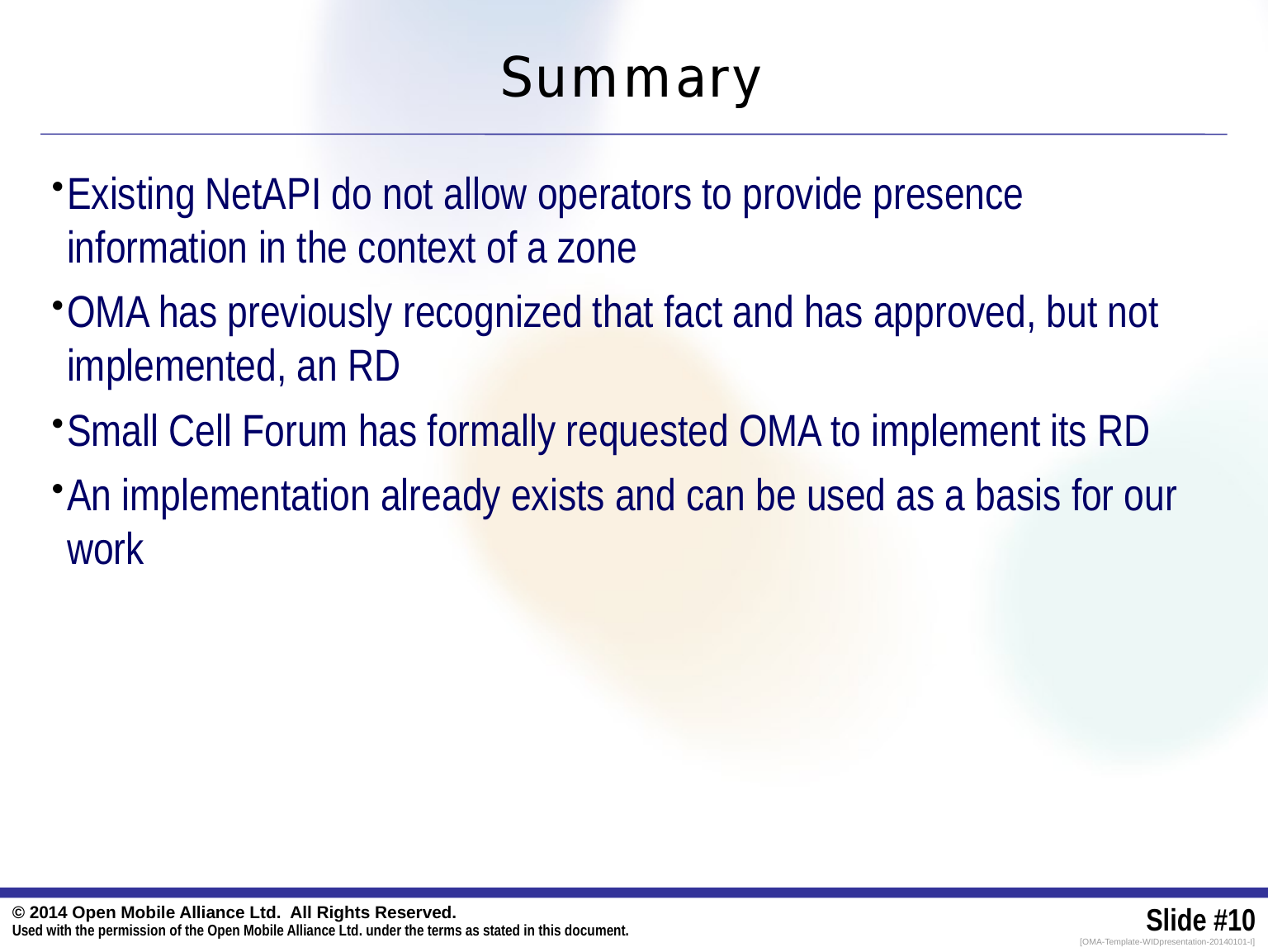

# Summary
Existing NetAPI do not allow operators to provide presence information in the context of a zone
OMA has previously recognized that fact and has approved, but not implemented, an RD
Small Cell Forum has formally requested OMA to implement its RD
An implementation already exists and can be used as a basis for our work